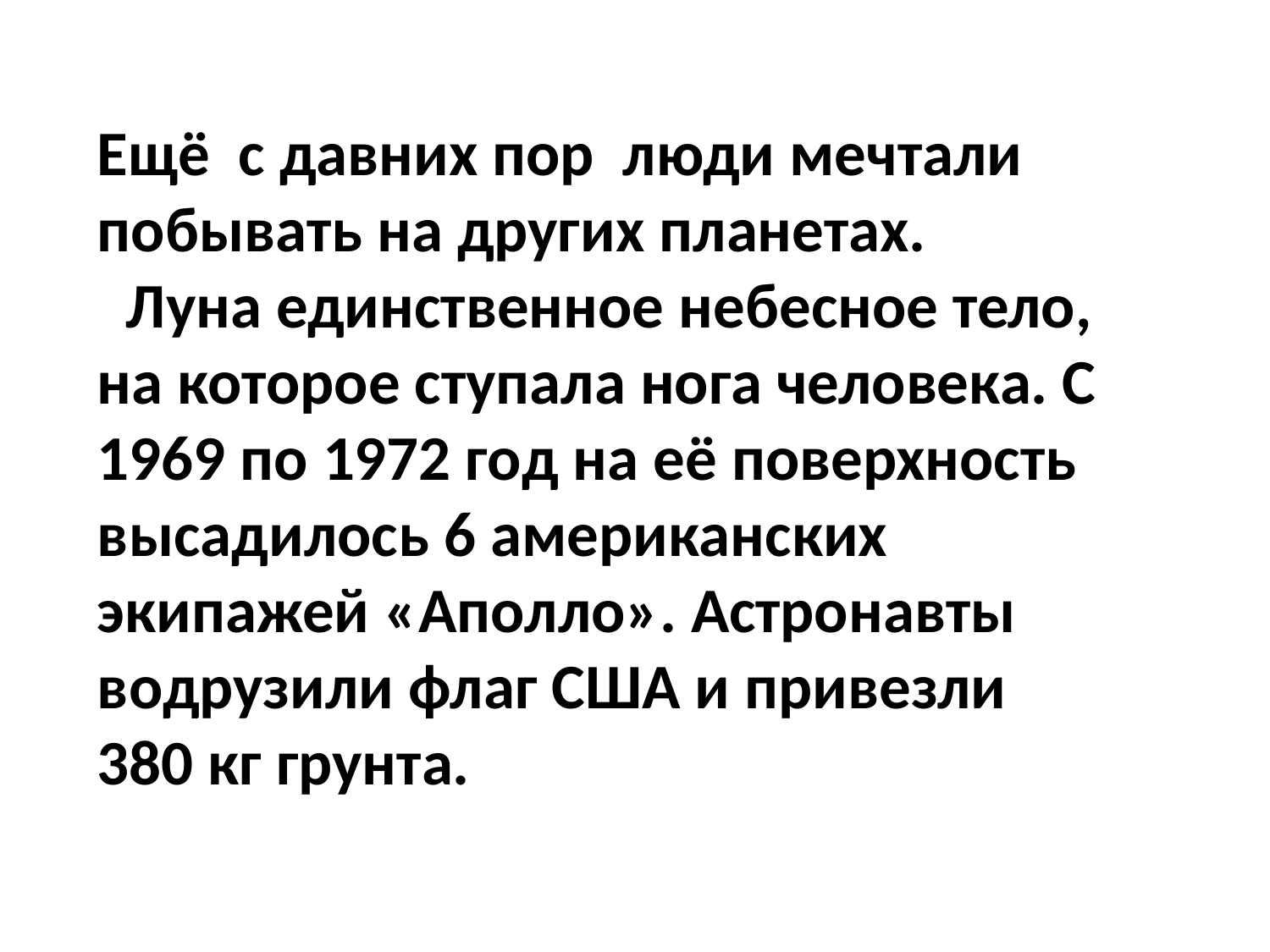

Ещё  с давних пор  люди мечтали побывать на других планетах.
  Луна единственное небесное тело, на которое ступала нога человека. С 1969 по 1972 год на её поверхность высадилось 6 американских экипажей «Аполло». Астронавты водрузили флаг США и привезли 380 кг грунта.